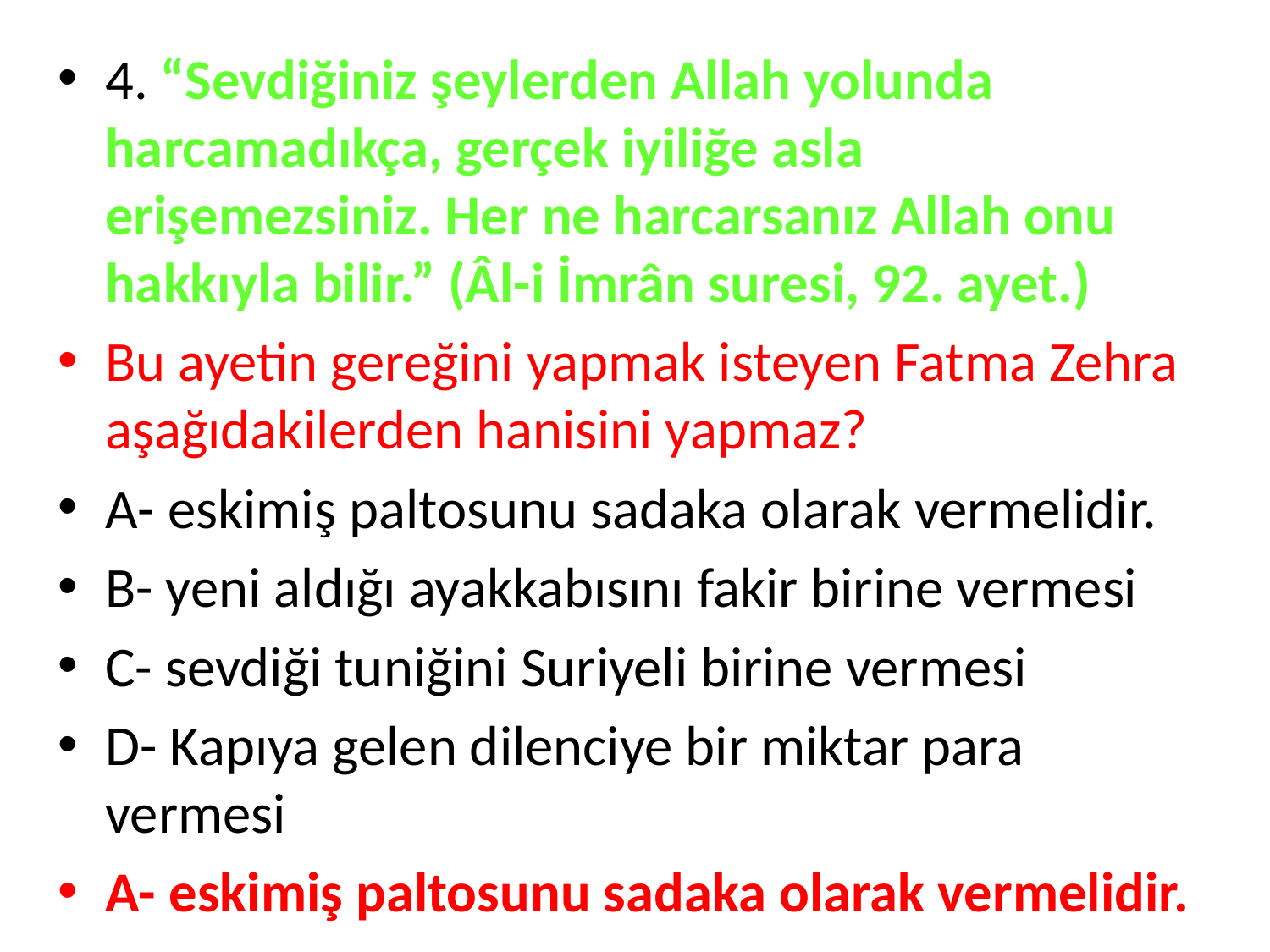

4. “Sevdiğiniz şeylerden Allah yolunda harcamadıkça, gerçek iyiliğe asla erişemezsiniz. Her ne harcarsanız Allah onu hakkıyla bilir.” (Âl-i İmrân suresi, 92. ayet.)
Bu ayetin gereğini yapmak isteyen Fatma Zehra aşağıdakilerden hanisini yapmaz?
A- eskimiş paltosunu sadaka olarak vermelidir.
B- yeni aldığı ayakkabısını fakir birine vermesi
C- sevdiği tuniğini Suriyeli birine vermesi
D- Kapıya gelen dilenciye bir miktar para vermesi
A- eskimiş paltosunu sadaka olarak vermelidir.